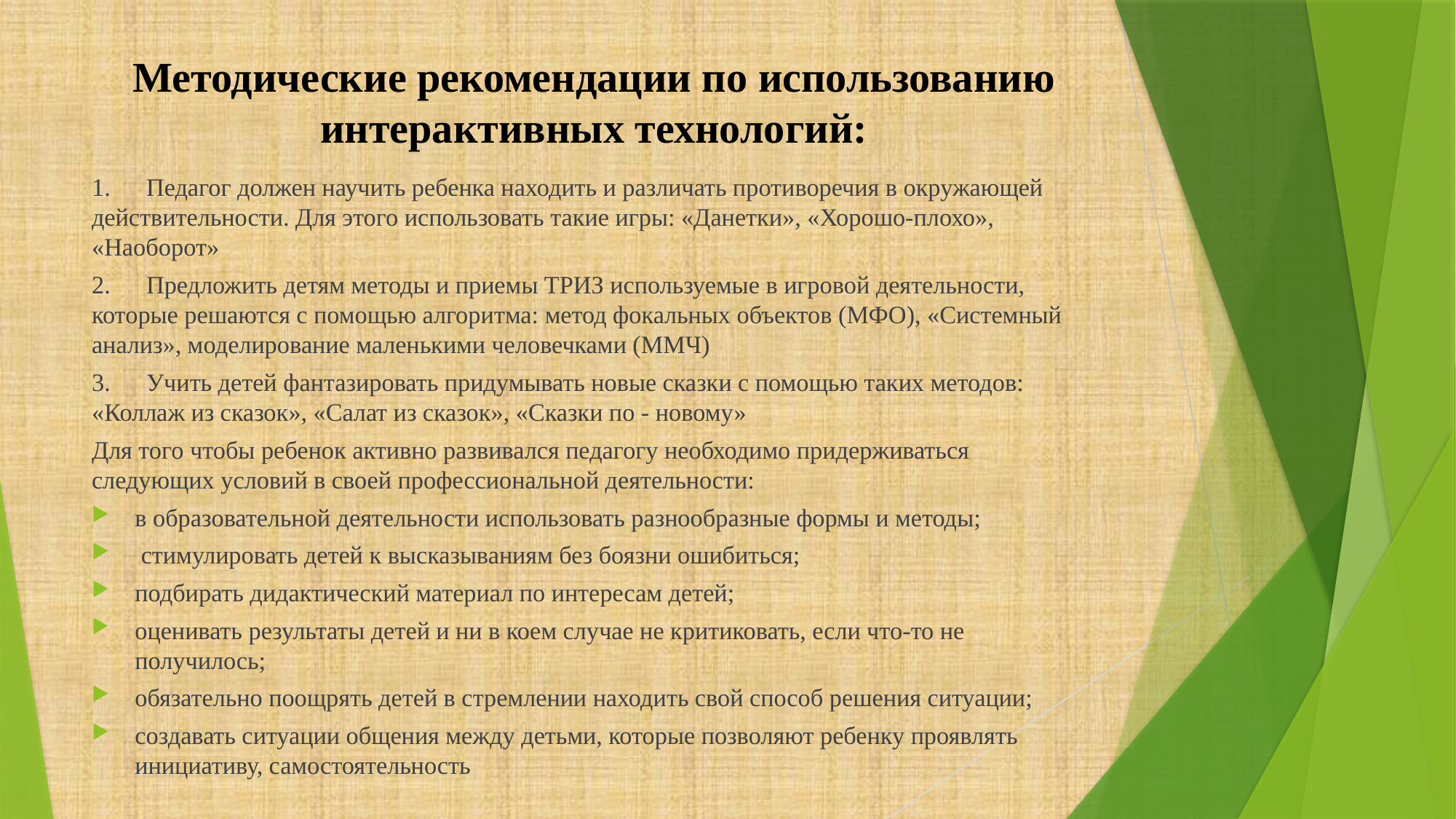

# Методические рекомендации по использованию интерактивных технологий:
1.	Педагог должен научить ребенка находить и различать противоречия в окружающей действительности. Для этого использовать такие игры: «Данетки», «Хорошо-плохо», «Наоборот»
2.	Предложить детям методы и приемы ТРИЗ используемые в игровой деятельности, которые решаются с помощью алгоритма: метод фокальных объектов (МФО), «Системный анализ», моделирование маленькими человечками (ММЧ)
3.	Учить детей фантазировать придумывать новые сказки с помощью таких методов: «Коллаж из сказок», «Салат из сказок», «Сказки по - новому»
Для того чтобы ребенок активно развивался педагогу необходимо придерживаться следующих условий в своей профессиональной деятельности:
в образовательной деятельности использовать разнообразные формы и методы;
 стимулировать детей к высказываниям без боязни ошибиться;
подбирать дидактический материал по интересам детей;
оценивать результаты детей и ни в коем случае не критиковать, если что-то не получилось;
обязательно поощрять детей в стремлении находить свой способ решения ситуации;
создавать ситуации общения между детьми, которые позволяют ребенку проявлять инициативу, самостоятельность